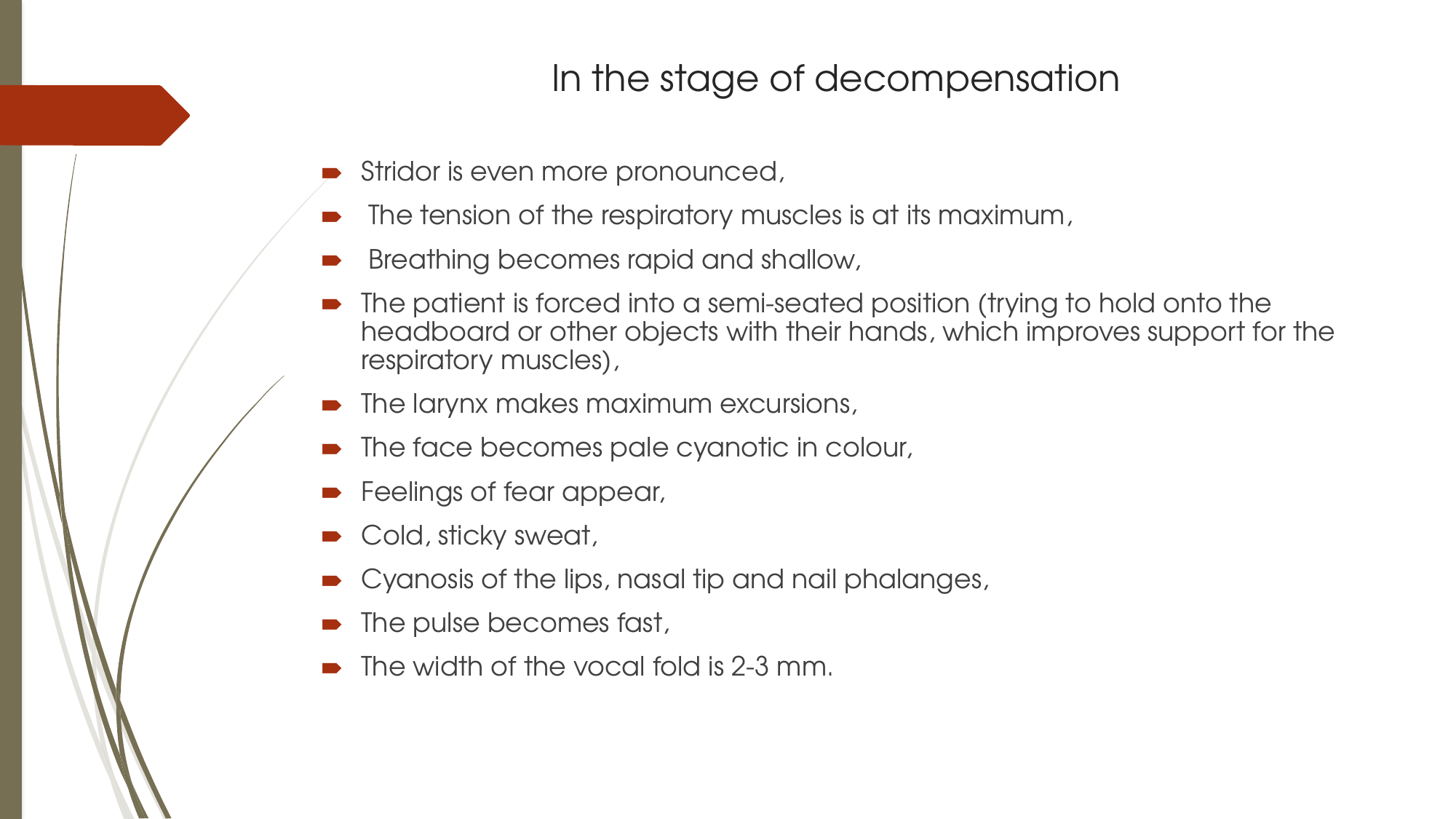

In the stage of decompensation
Stridor is even more pronounced,
 The tension of the respiratory muscles is at its maximum,
 Breathing becomes rapid and shallow,
The patient is forced into a semi-seated position (trying to hold onto the headboard or other objects with their hands, which improves support for the respiratory muscles),
The larynx makes maximum excursions,
The face becomes pale cyanotic in colour,
Feelings of fear appear,
Cold, sticky sweat,
Cyanosis of the lips, nasal tip and nail phalanges,
The pulse becomes fast,
The width of the vocal fold is 2-3 mm.